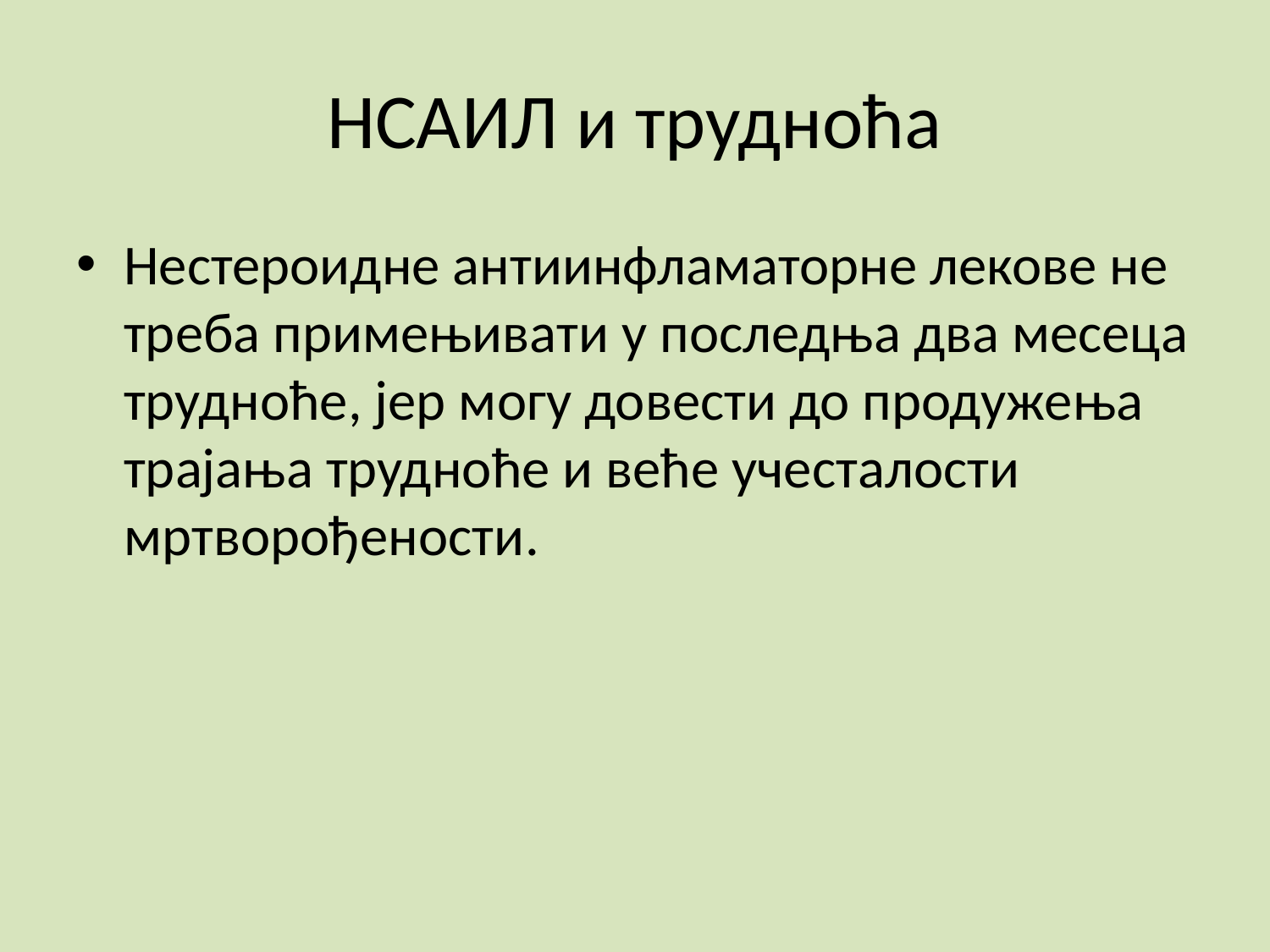

# НСАИЛ и трудноћа
Нестероидне антиинфламаторне лекове не треба примењивати у последња два месеца трудноће, јер могу довести до продужења трајања трудноће и веће учесталости мртворођености.